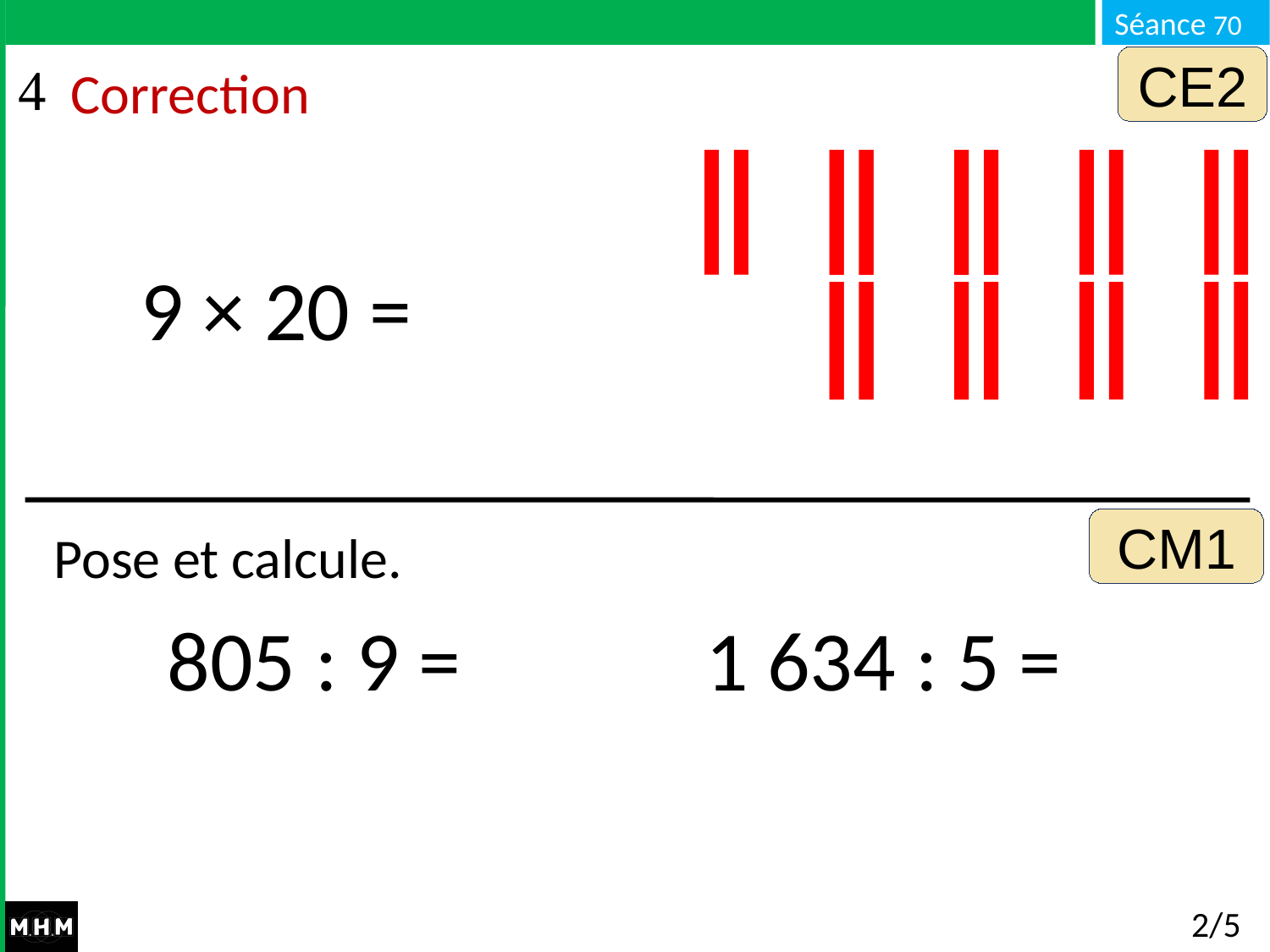

CE2
# Correction

9 × 20 =

CM1
Pose et calcule.
1 634 : 5 =
805 : 9 =
2/5